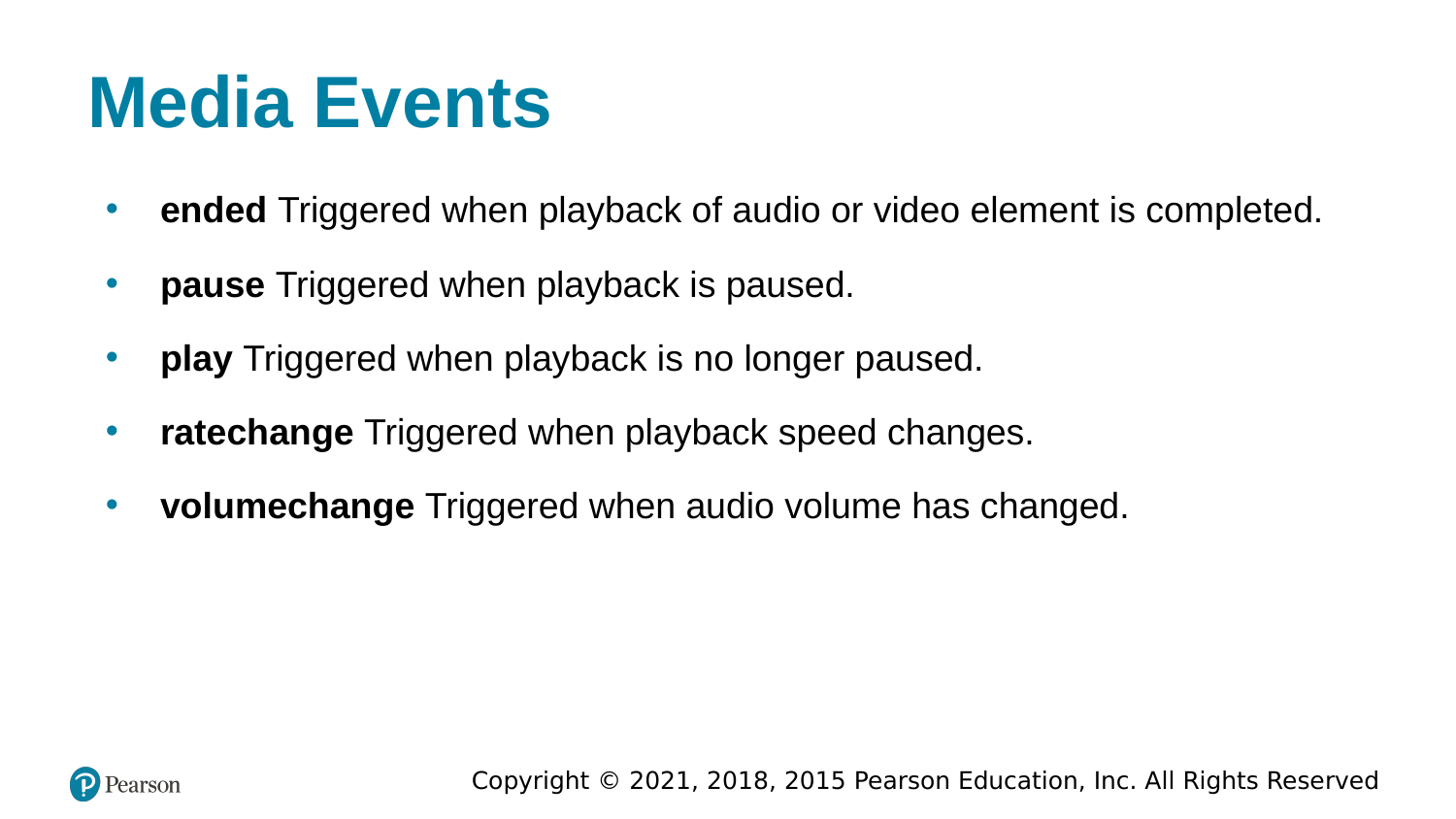

# Media Events
ended Triggered when playback of audio or video element is completed.
pause Triggered when playback is paused.
play Triggered when playback is no longer paused.
ratechange Triggered when playback speed changes.
volumechange Triggered when audio volume has changed.